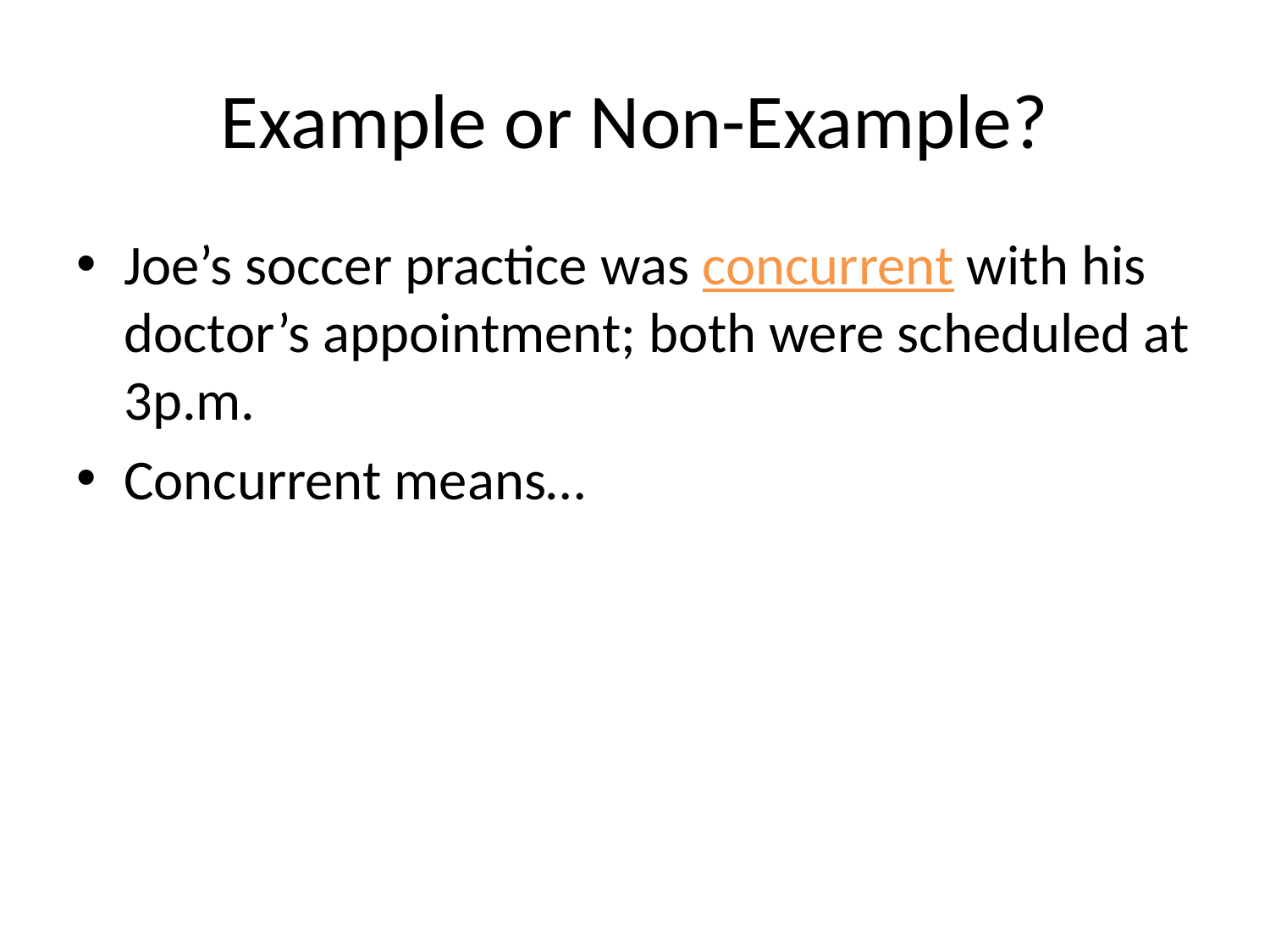

# Example or Non-Example?
Joe’s soccer practice was concurrent with his doctor’s appointment; both were scheduled at 3p.m.
Concurrent means…